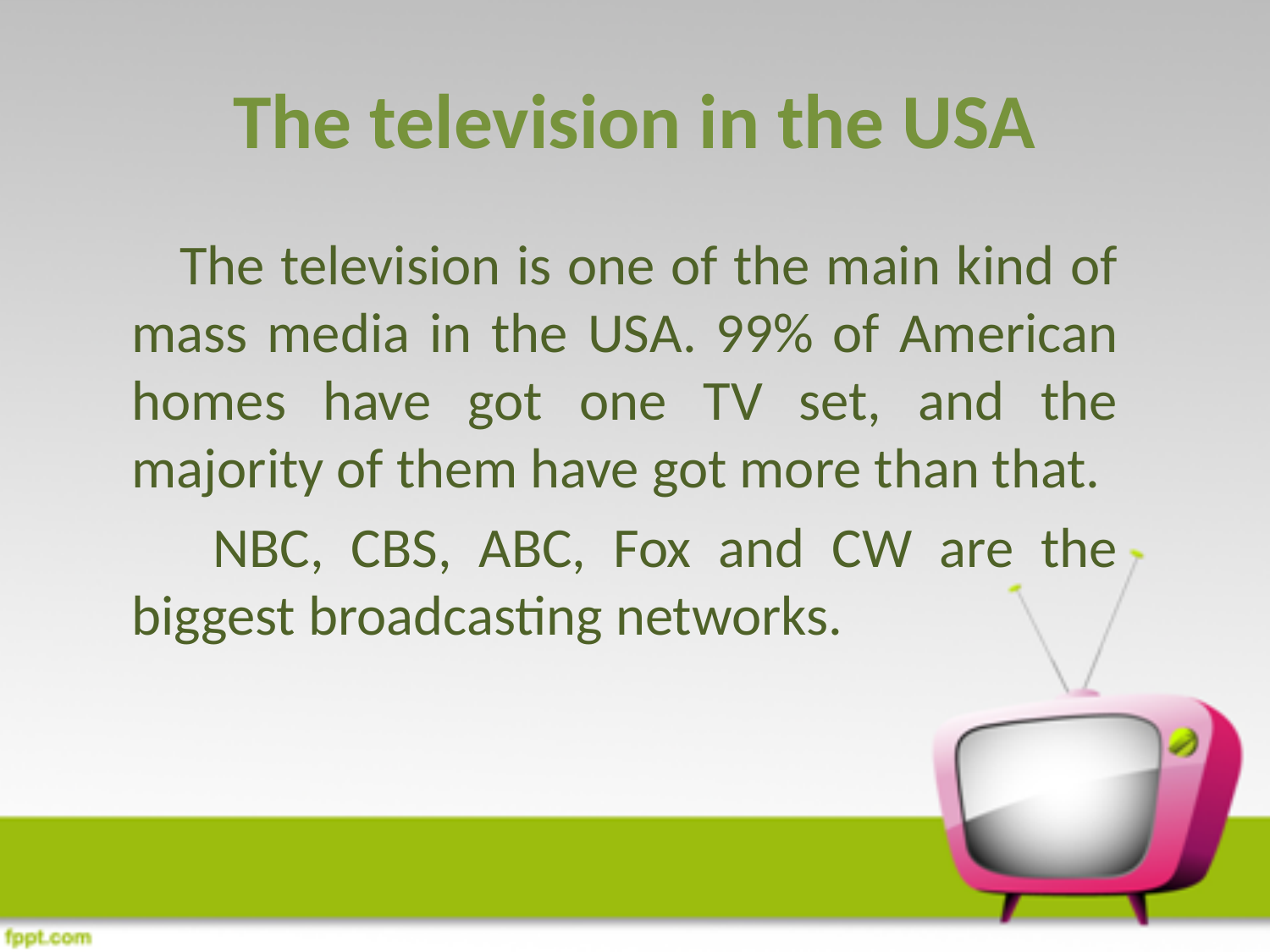

# The television in the USA
   The television is one of the main kind of mass media in the USA. 99% of American homes have got one TV set, and the majority of them have got more than that.
   NBC, CBS, ABC, Fox and CW are the biggest broadcasting networks.